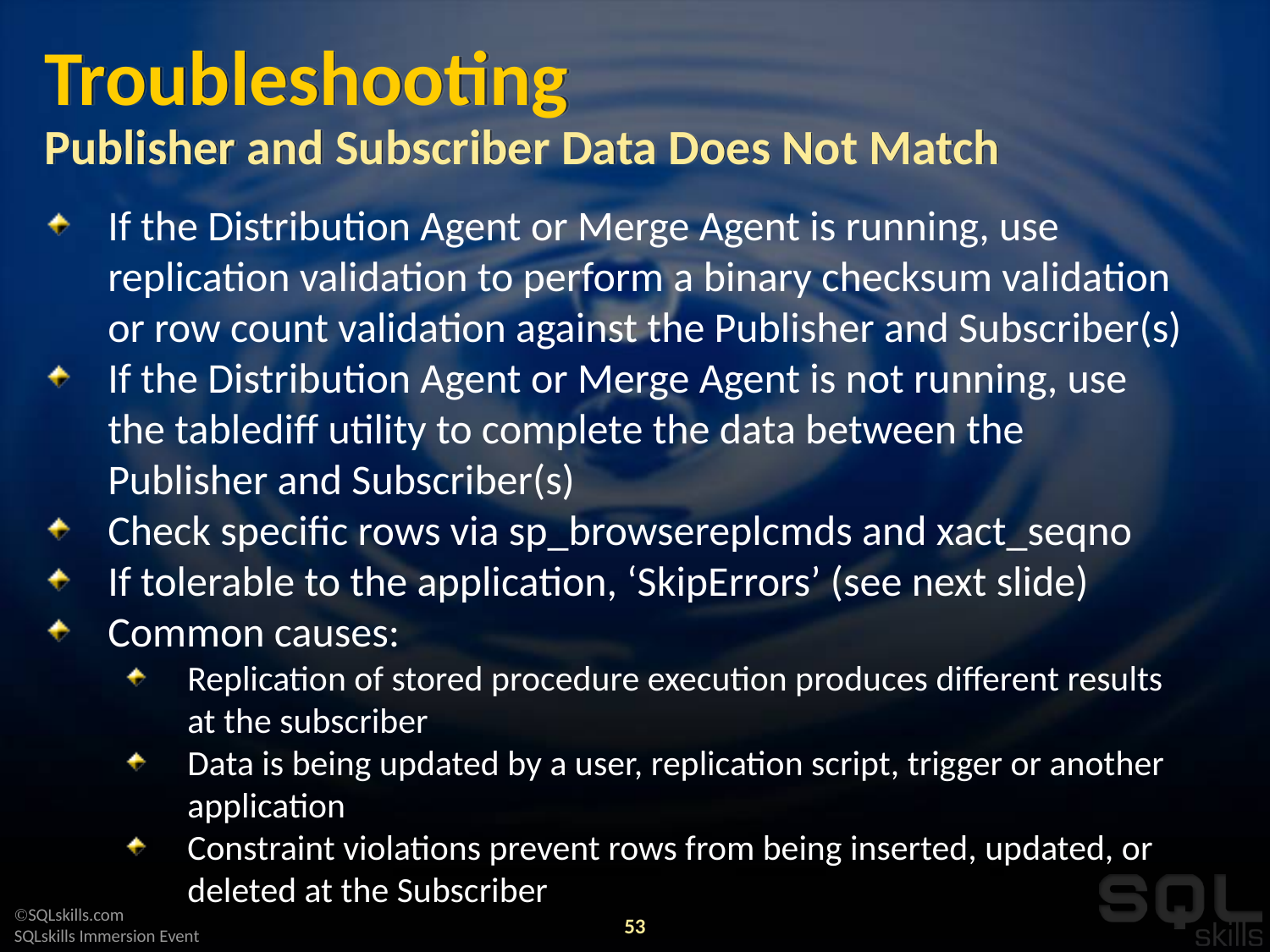

# Troubleshooting Publisher and Subscriber Data Does Not Match
If the Distribution Agent or Merge Agent is running, use replication validation to perform a binary checksum validation or row count validation against the Publisher and Subscriber(s)
If the Distribution Agent or Merge Agent is not running, use the tablediff utility to complete the data between the Publisher and Subscriber(s)
Check specific rows via sp_browsereplcmds and xact_seqno
If tolerable to the application, ‘SkipErrors’ (see next slide)
Common causes:
Replication of stored procedure execution produces different results at the subscriber
Data is being updated by a user, replication script, trigger or another application
Constraint violations prevent rows from being inserted, updated, or deleted at the Subscriber
53